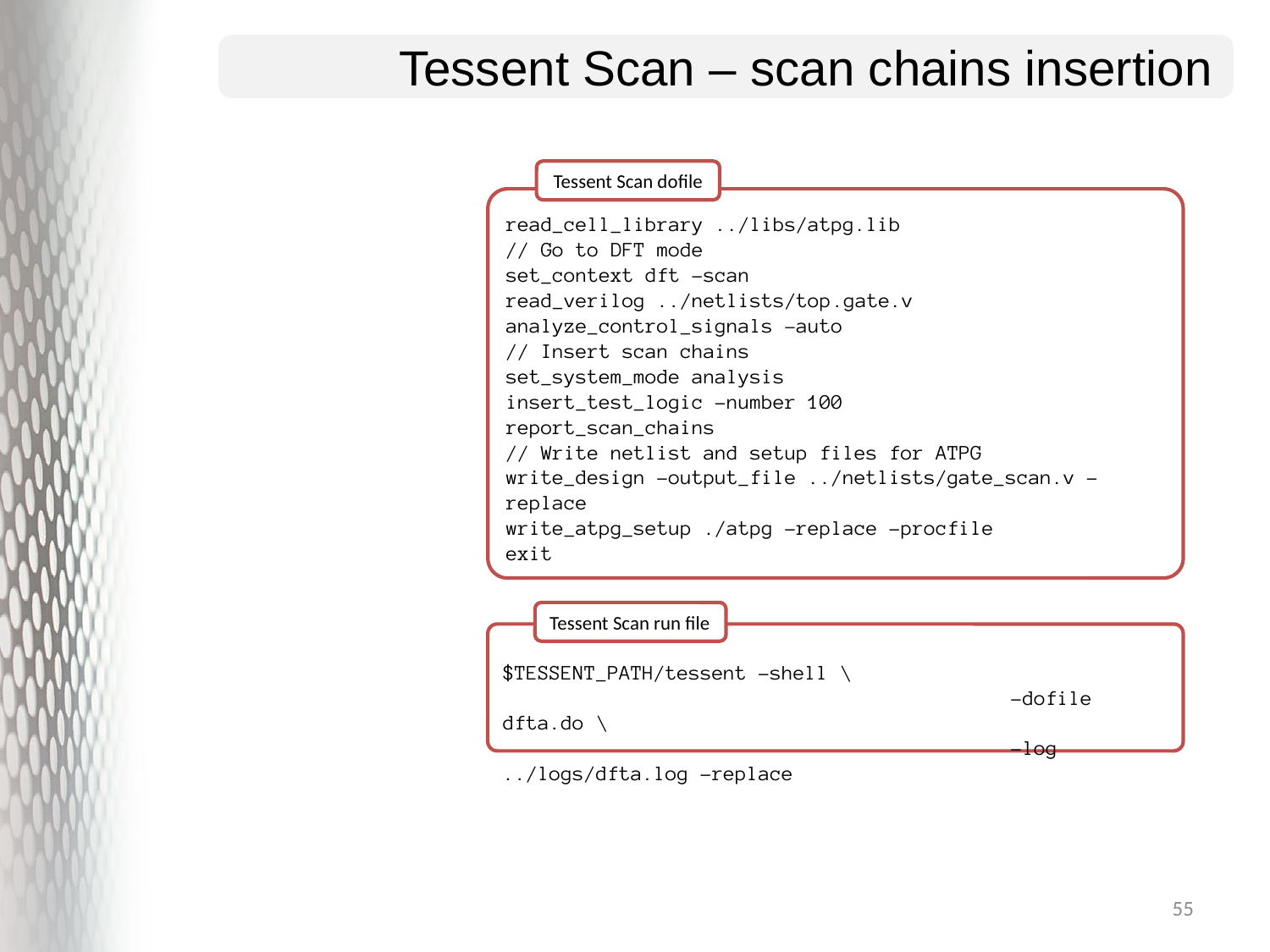

# Tessent Scan – scan chains insertion
Tessent Scan dofile
read_cell_library ../libs/atpg.lib
// Go to DFT mode
set_context dft -scan
read_verilog ../netlists/top.gate.v
analyze_control_signals –auto
// Insert scan chains
set_system_mode analysis
insert_test_logic -number 100
report_scan_chains
// Write netlist and setup files for ATPG
write_design -output_file ../netlists/gate_scan.v -replace
write_atpg_setup ./atpg -replace -procfile
exit
Tessent Scan run file
$TESSENT_PATH/tessent -shell \
				-dofile dfta.do \
				-log ../logs/dfta.log -replace
55